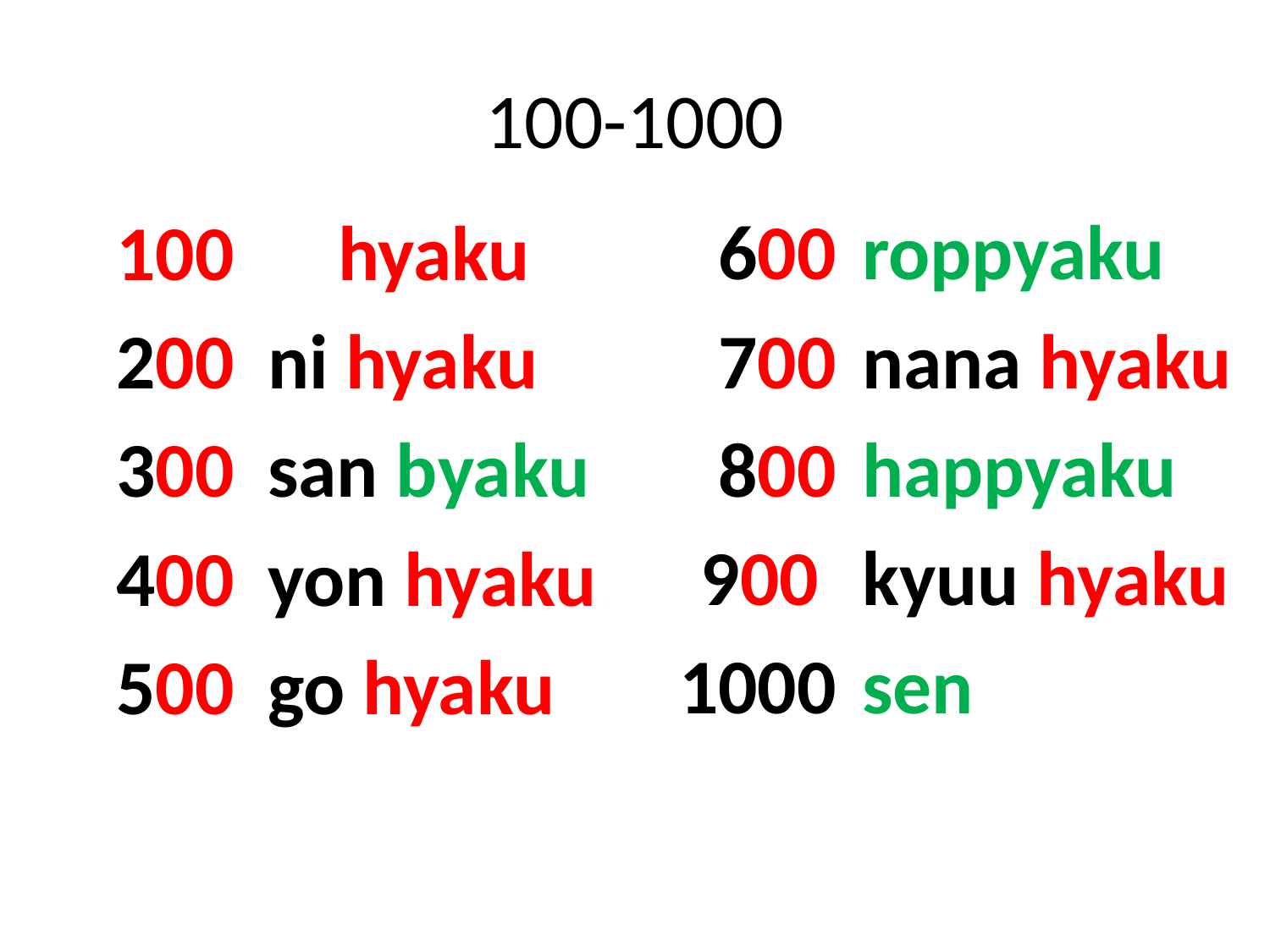

# 100-1000
100
200
300
400
500

    hyaku
ni hyaku
san byaku
yon hyaku
go hyaku

600
700
800
900
1000
roppyaku
nana hyaku
happyaku
kyuu hyaku
sen